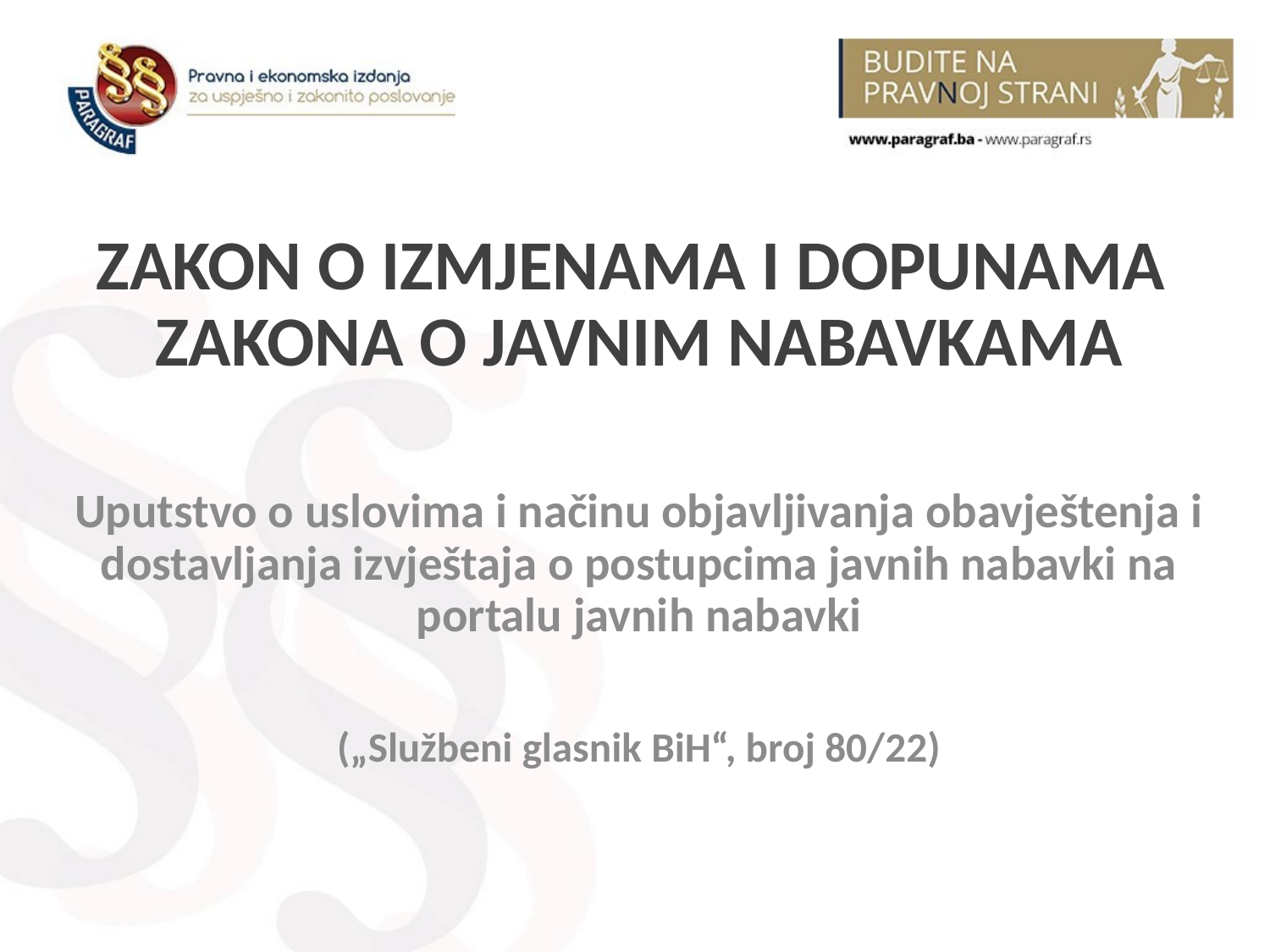

# ZAKON O IZMJENAMA I DOPUNAMA ZAKONA O JAVNIM NABAVKAMA
Uputstvo o uslovima i načinu objavljivanja obavještenja i dostavljanja izvještaja o postupcima javnih nabavki na portalu javnih nabavki

(„Službeni glasnik BiH“, broj 80/22)